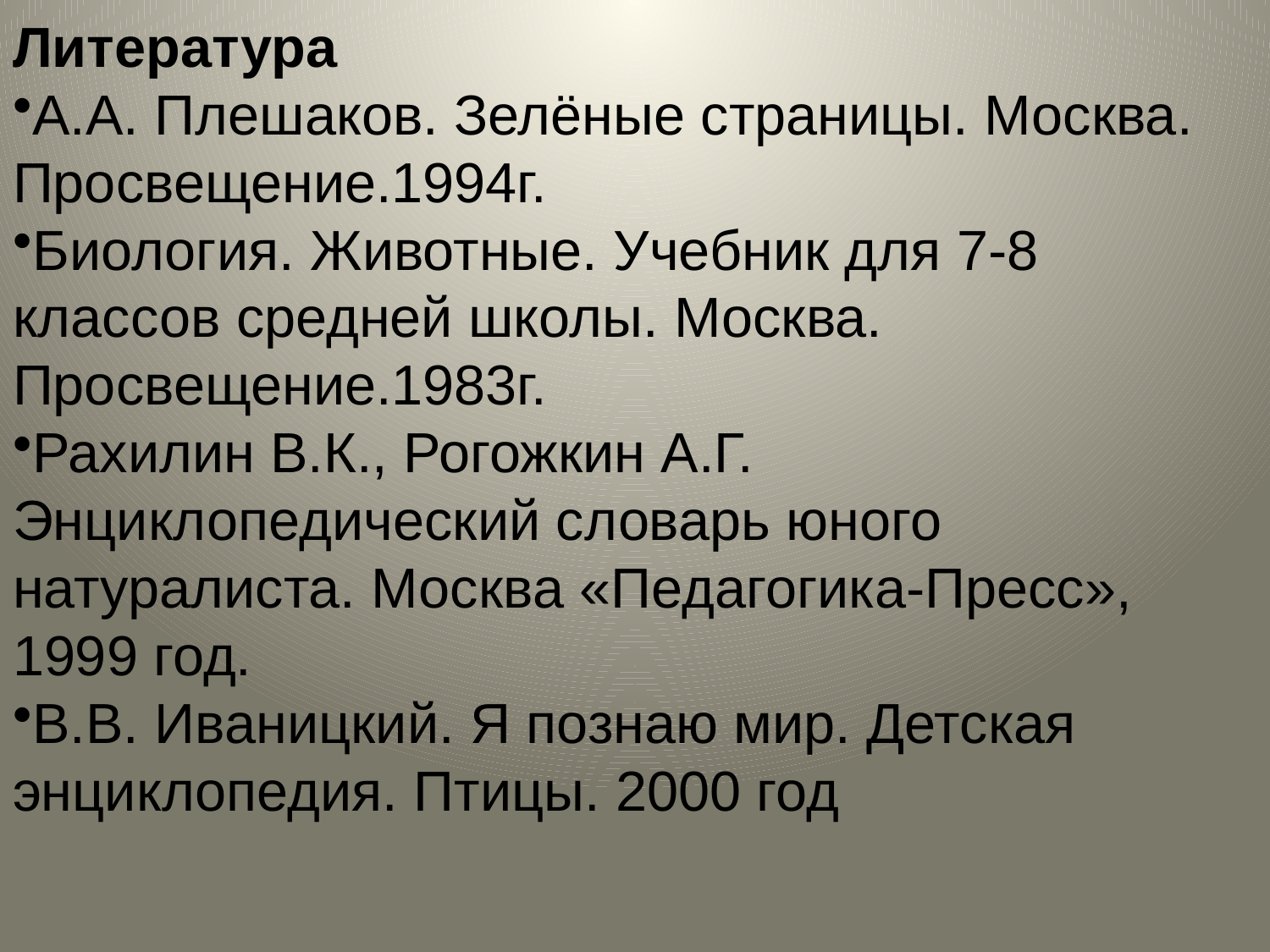

Литература
А.А. Плешаков. Зелёные страницы. Москва. Просвещение.1994г.
Биология. Животные. Учебник для 7-8 классов средней школы. Москва. Просвещение.1983г.
Рахилин В.К., Рогожкин А.Г. Энциклопедический словарь юного натуралиста. Москва «Педагогика-Пресс», 1999 год.
В.В. Иваницкий. Я познаю мир. Детская энциклопедия. Птицы. 2000 год